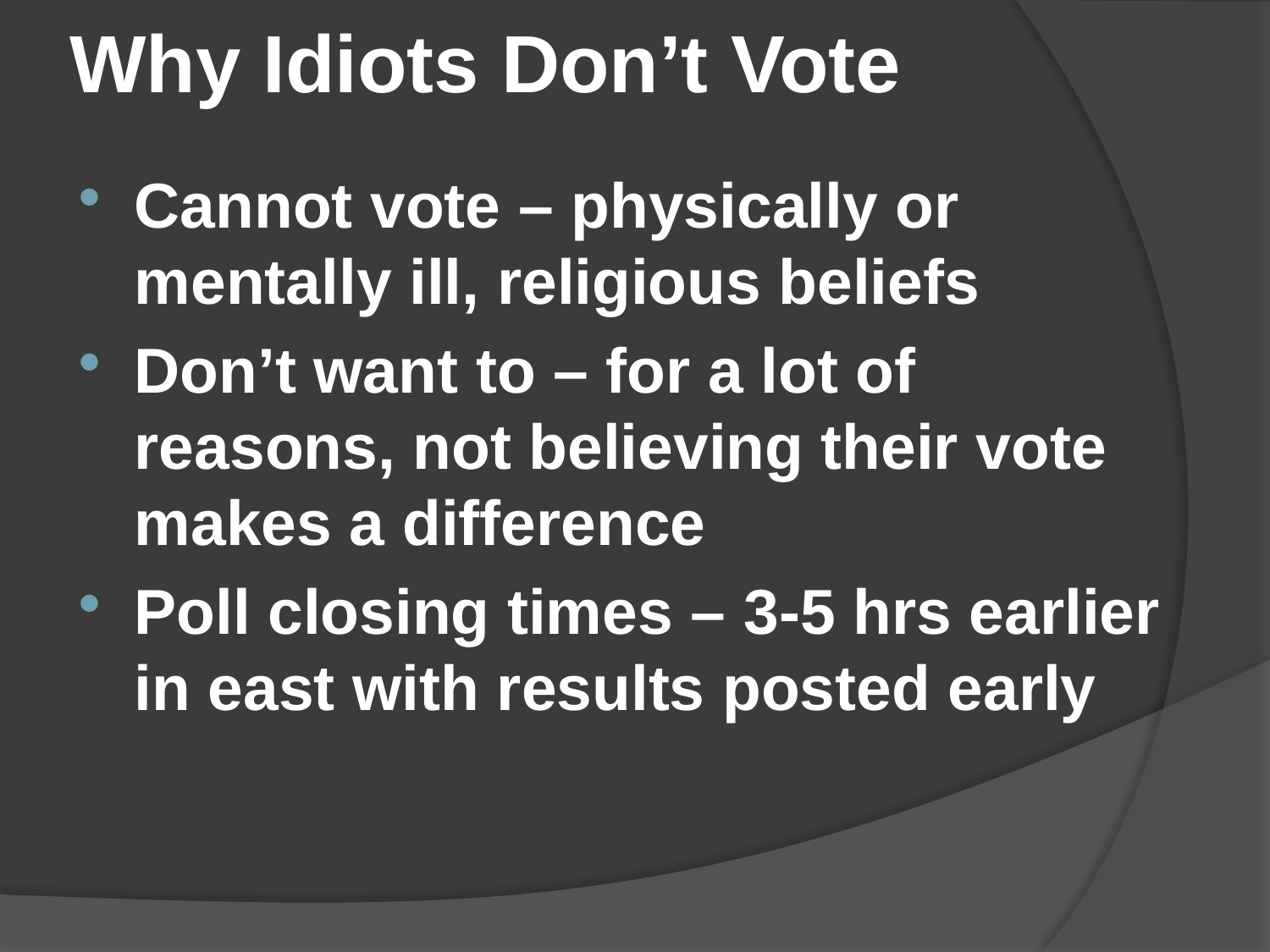

# Why Idiots Don’t Vote
Cannot vote – physically or mentally ill, religious beliefs
Don’t want to – for a lot of reasons, not believing their vote makes a difference
Poll closing times – 3-5 hrs earlier in east with results posted early